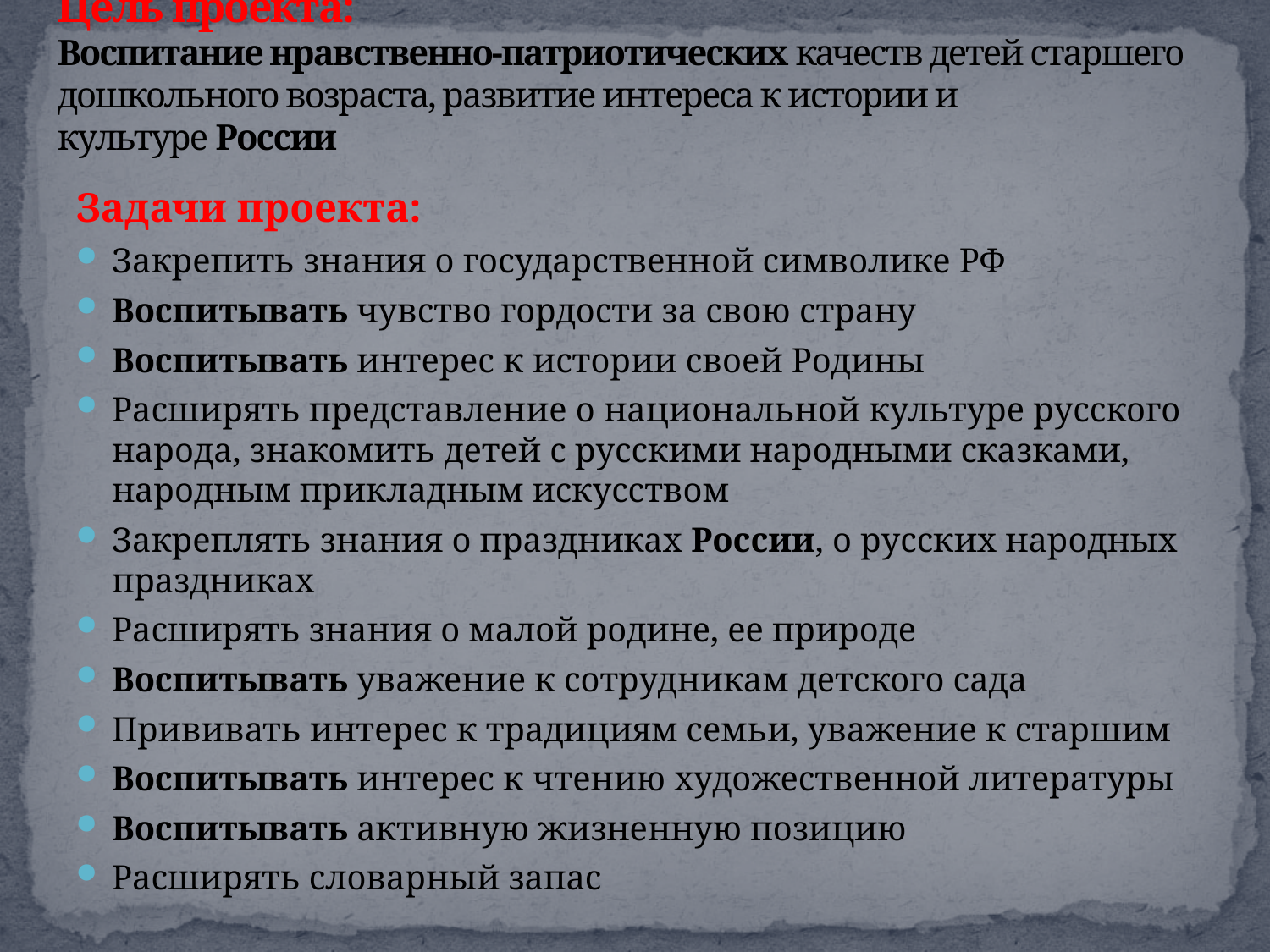

# Цель проекта: Воспитание нравственно-патриотических качеств детей старшего дошкольного возраста, развитие интереса к истории и культуре России
Задачи проекта:
Закрепить знания о государственной символике РФ
Воспитывать чувство гордости за свою страну
Воспитывать интерес к истории своей Родины
Расширять представление о национальной культуре русского народа, знакомить детей с русскими народными сказками, народным прикладным искусством
Закреплять знания о праздниках России, о русских народных праздниках
Расширять знания о малой родине, ее природе
Воспитывать уважение к сотрудникам детского сада
Прививать интерес к традициям семьи, уважение к старшим
Воспитывать интерес к чтению художественной литературы
Воспитывать активную жизненную позицию
Расширять словарный запас